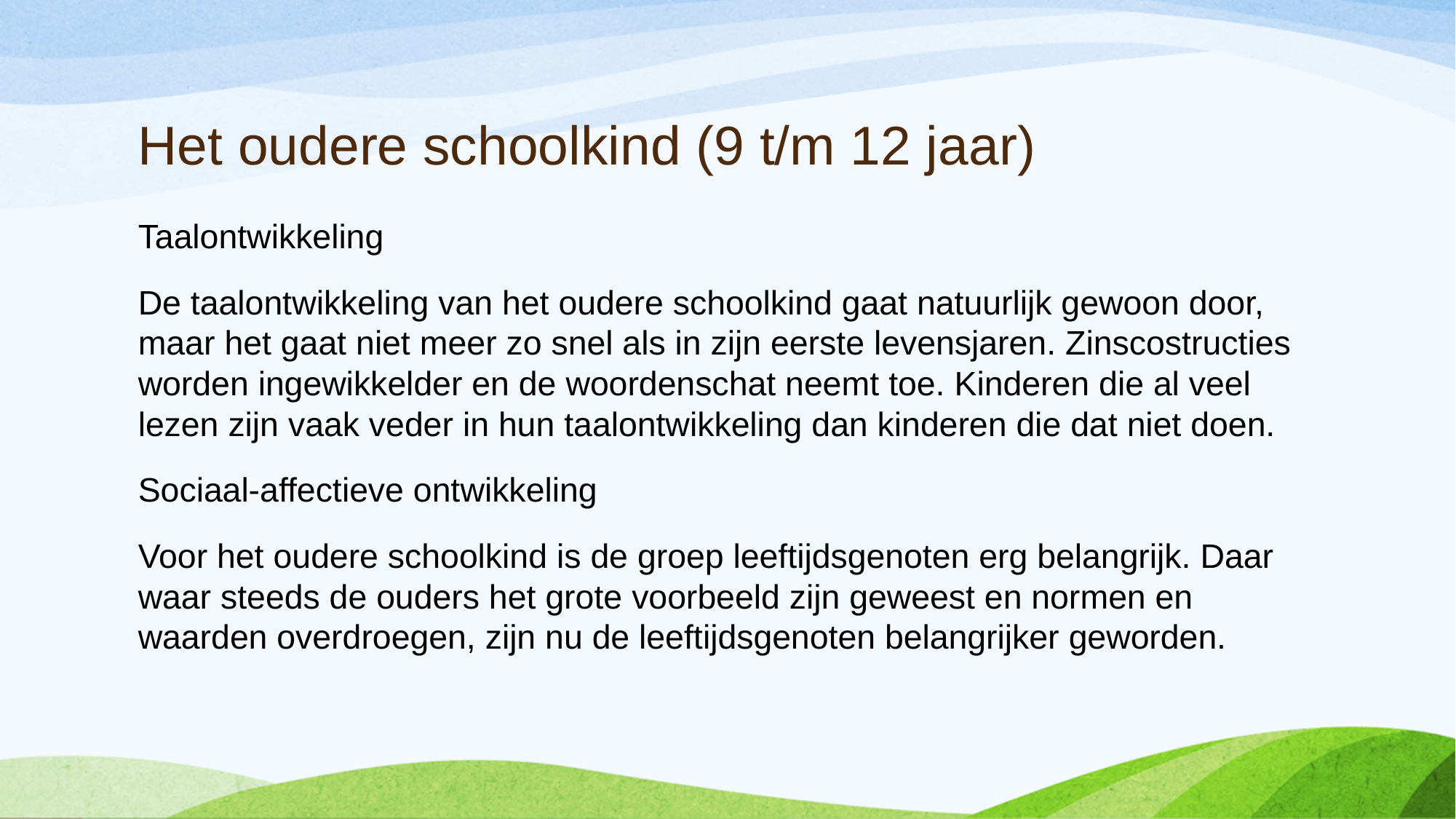

# Het oudere schoolkind (9 t/m 12 jaar)
Taalontwikkeling
De taalontwikkeling van het oudere schoolkind gaat natuurlijk gewoon door, maar het gaat niet meer zo snel als in zijn eerste levensjaren. Zinscostructies worden ingewikkelder en de woordenschat neemt toe. Kinderen die al veel lezen zijn vaak veder in hun taalontwikkeling dan kinderen die dat niet doen.
Sociaal-affectieve ontwikkeling
Voor het oudere schoolkind is de groep leeftijdsgenoten erg belangrijk. Daar waar steeds de ouders het grote voorbeeld zijn geweest en normen en waarden overdroegen, zijn nu de leeftijdsgenoten belangrijker geworden.